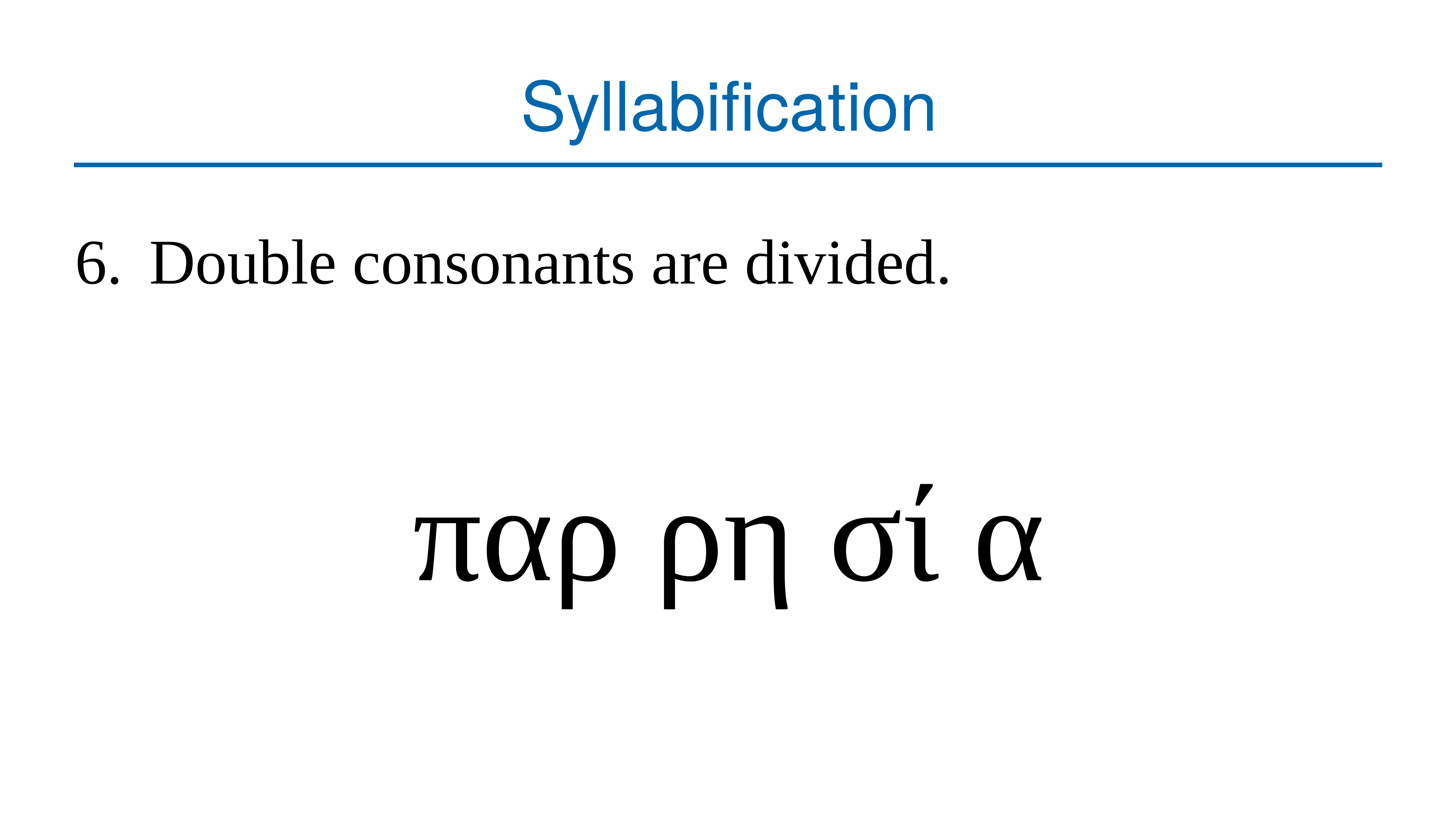

# Syllabification
Double consonants are divided.
παρ ρη σί α